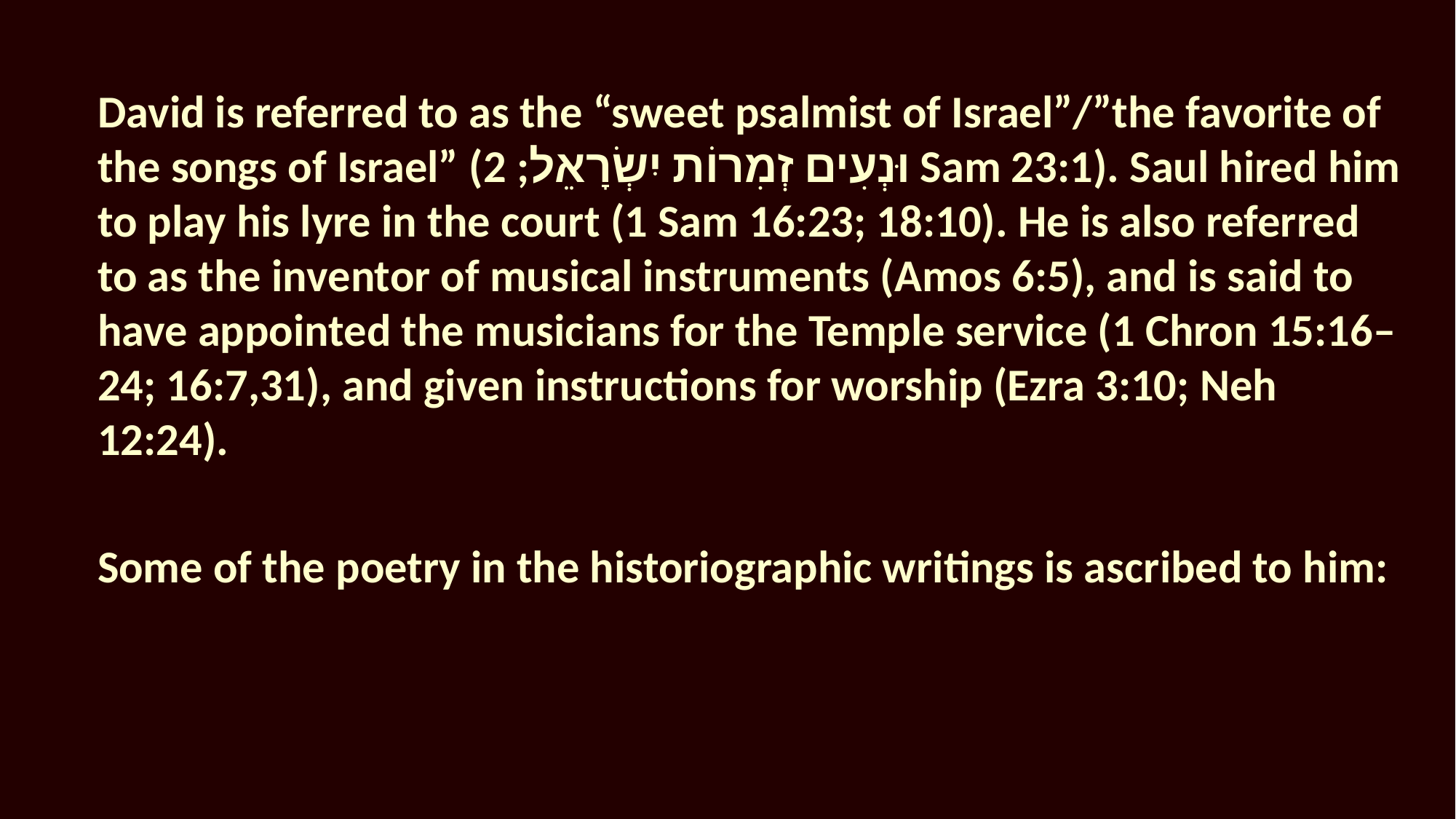

David is referred to as the “sweet psalmist of Israel”/”the favorite of the songs of Israel” (וּנְעִים זְמִרוֹת יִשְׂרָאֵל; 2 Sam 23:1). Saul hired him to play his lyre in the court (1 Sam 16:23; 18:10). He is also referred to as the inventor of musical instruments (Amos 6:5), and is said to have appointed the musicians for the Temple service (1 Chron 15:16–24; 16:7,31), and given instructions for worship (Ezra 3:10; Neh 12:24).

Some of the poetry in the historiographic writings is ascribed to him: